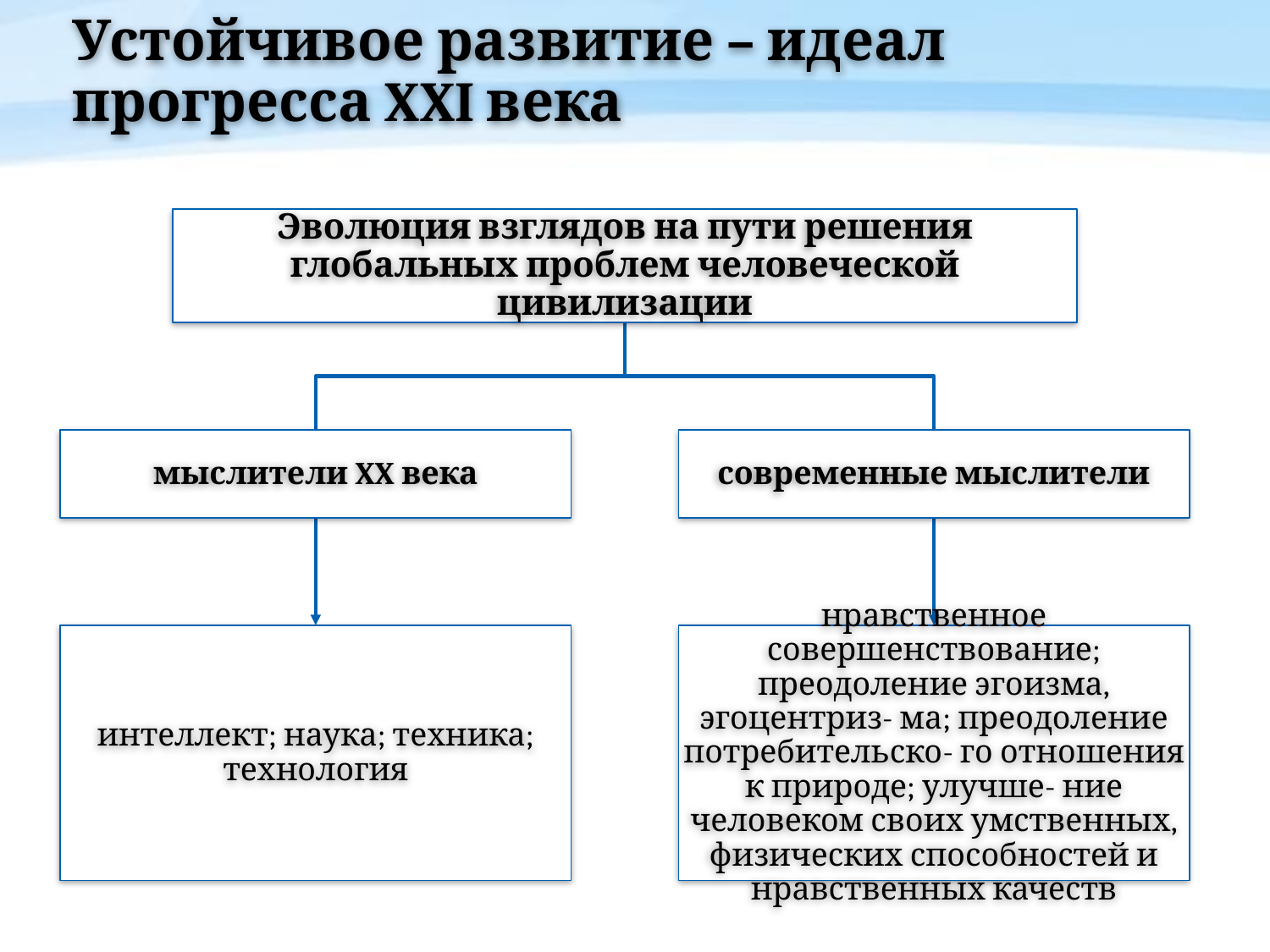

# Устойчивое развитие – идеал прогресса XXI века

Эволюция взглядов на пути решения глобальных проблем человеческой цивилизации

мыслители XX века

современные мыслители

интеллект; наука; техника; технология

нравственное совершенствование; преодоление эгоизма, эгоцентриз- ма; преодоление потребительско- го отношения к природе; улучше- ние человеком своих умственных, физических способностей и нравственных качеств